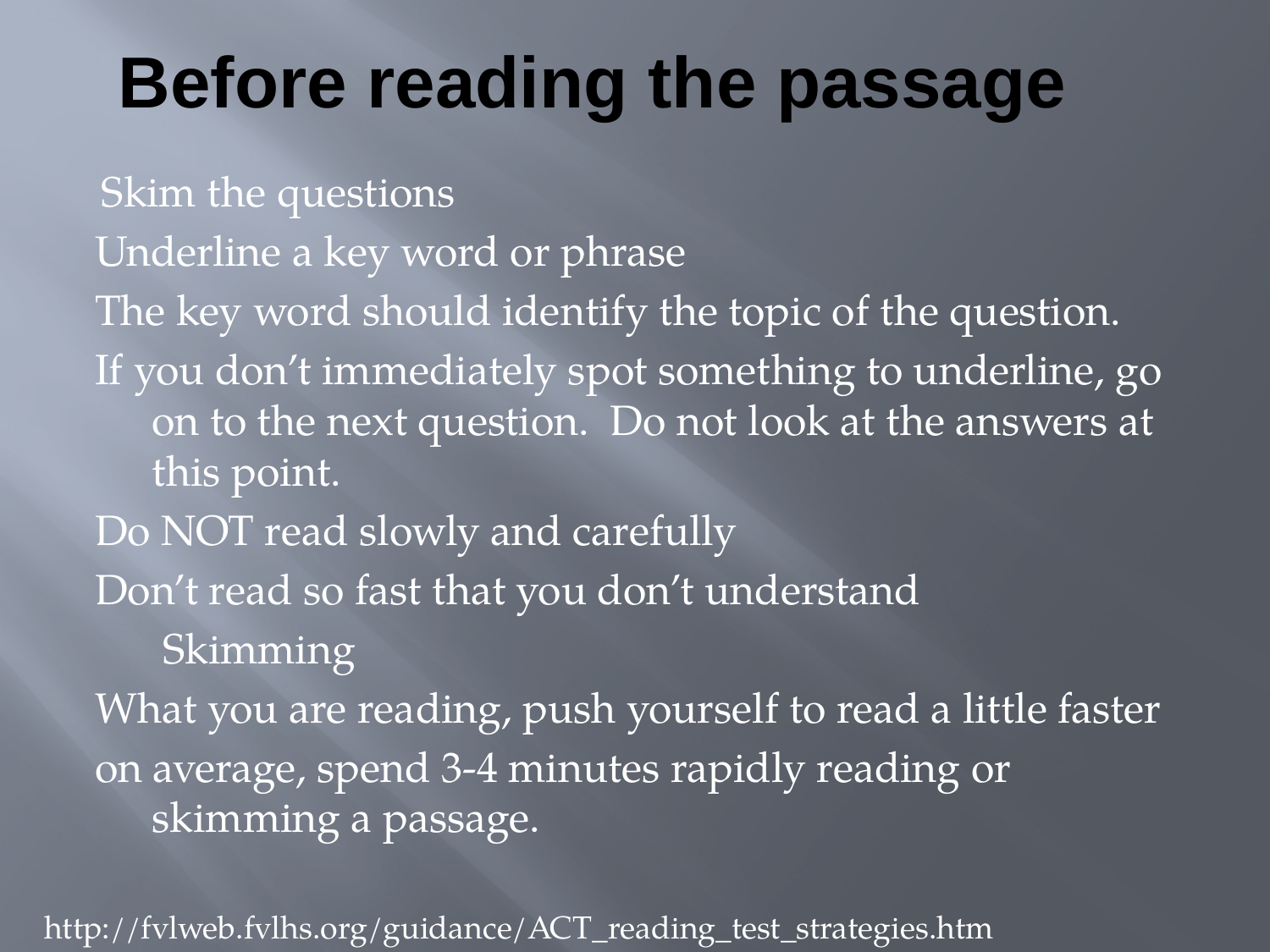

# Before reading the passage
  Skim the questions
Underline a key word or phrase
The key word should identify the topic of the question.
If you don’t immediately spot something to underline, go on to the next question.  Do not look at the answers at this point.
Do NOT read slowly and carefully
Don’t read so fast that you don’t understand
	 Skimming
What you are reading, push yourself to read a little faster
on average, spend 3-4 minutes rapidly reading or skimming a passage.

http://fvlweb.fvlhs.org/guidance/ACT_reading_test_strategies.htm